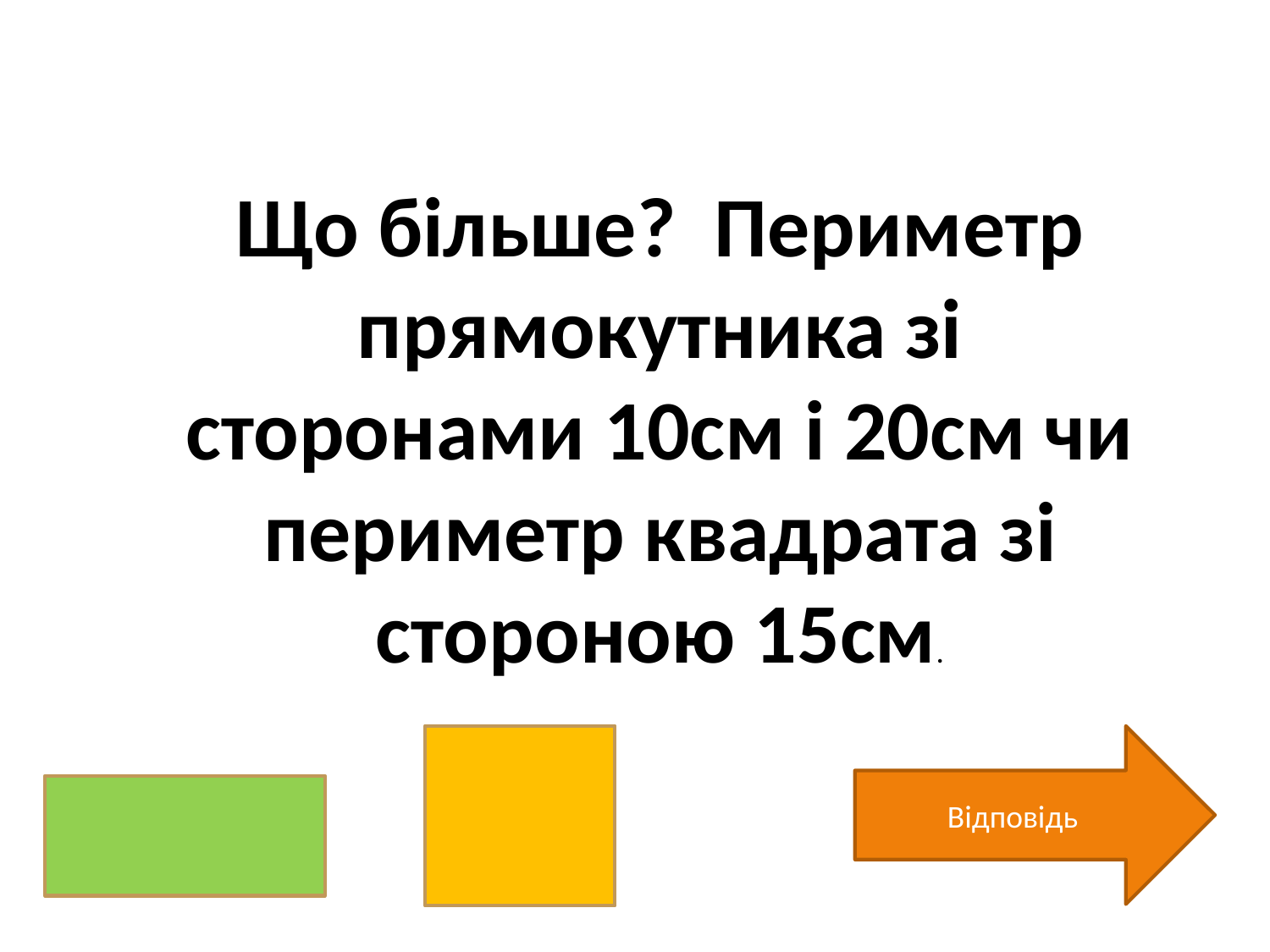

Що більше?  Периметр прямокутника зі сторонами 10см і 20см чи периметр квадрата зі стороною 15см.

Відповідь